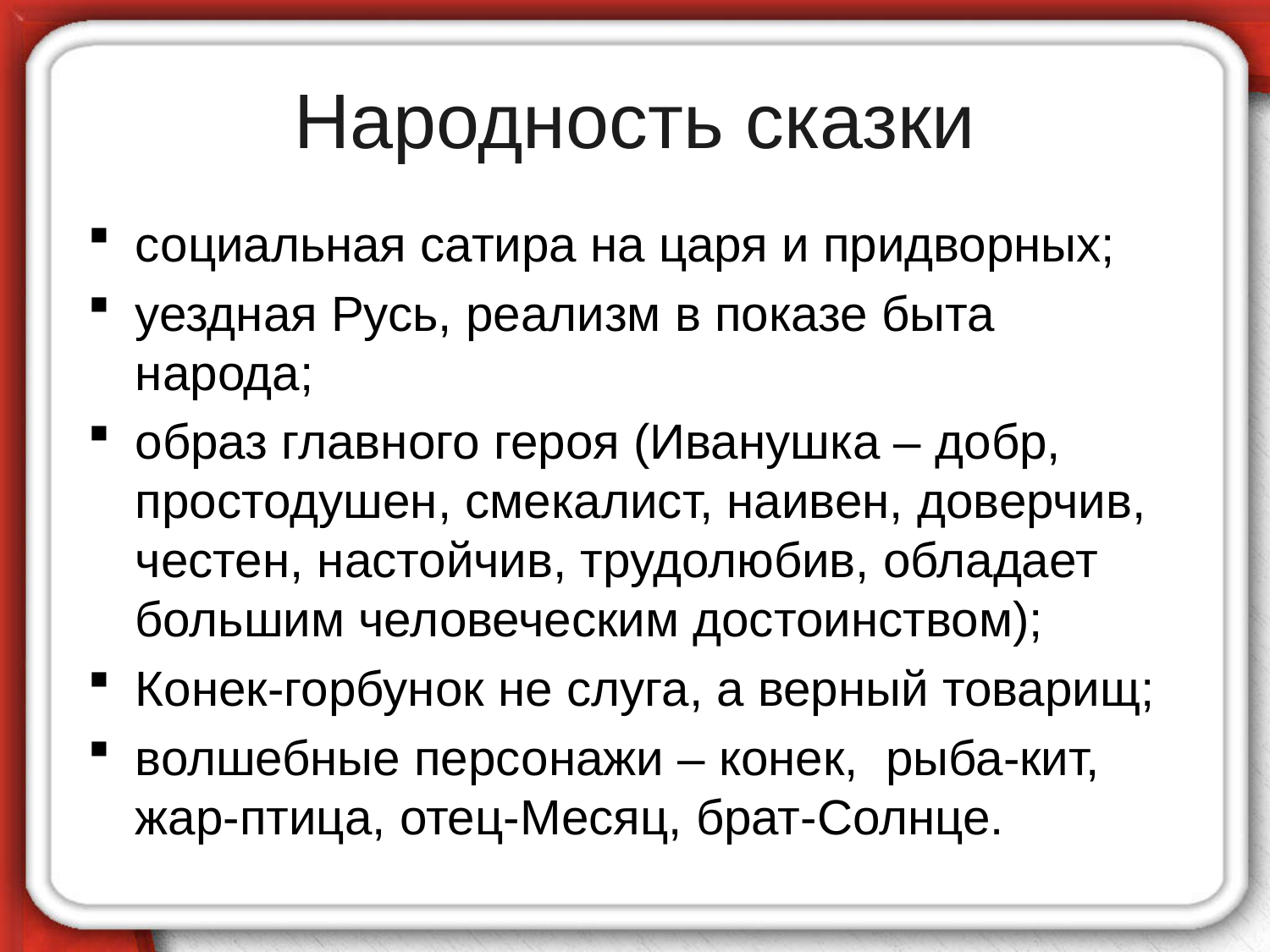

# Народность сказки
социальная сатира на царя и придворных;
уездная Русь, реализм в показе быта народа;
образ главного героя (Иванушка – добр, простодушен, смекалист, наивен, доверчив, честен, настойчив, трудолюбив, обладает большим человеческим достоинством);
Конек-горбунок не слуга, а верный товарищ;
волшебные персонажи – конек,  рыба-кит, жар-птица, отец-Месяц, брат-Солнце.